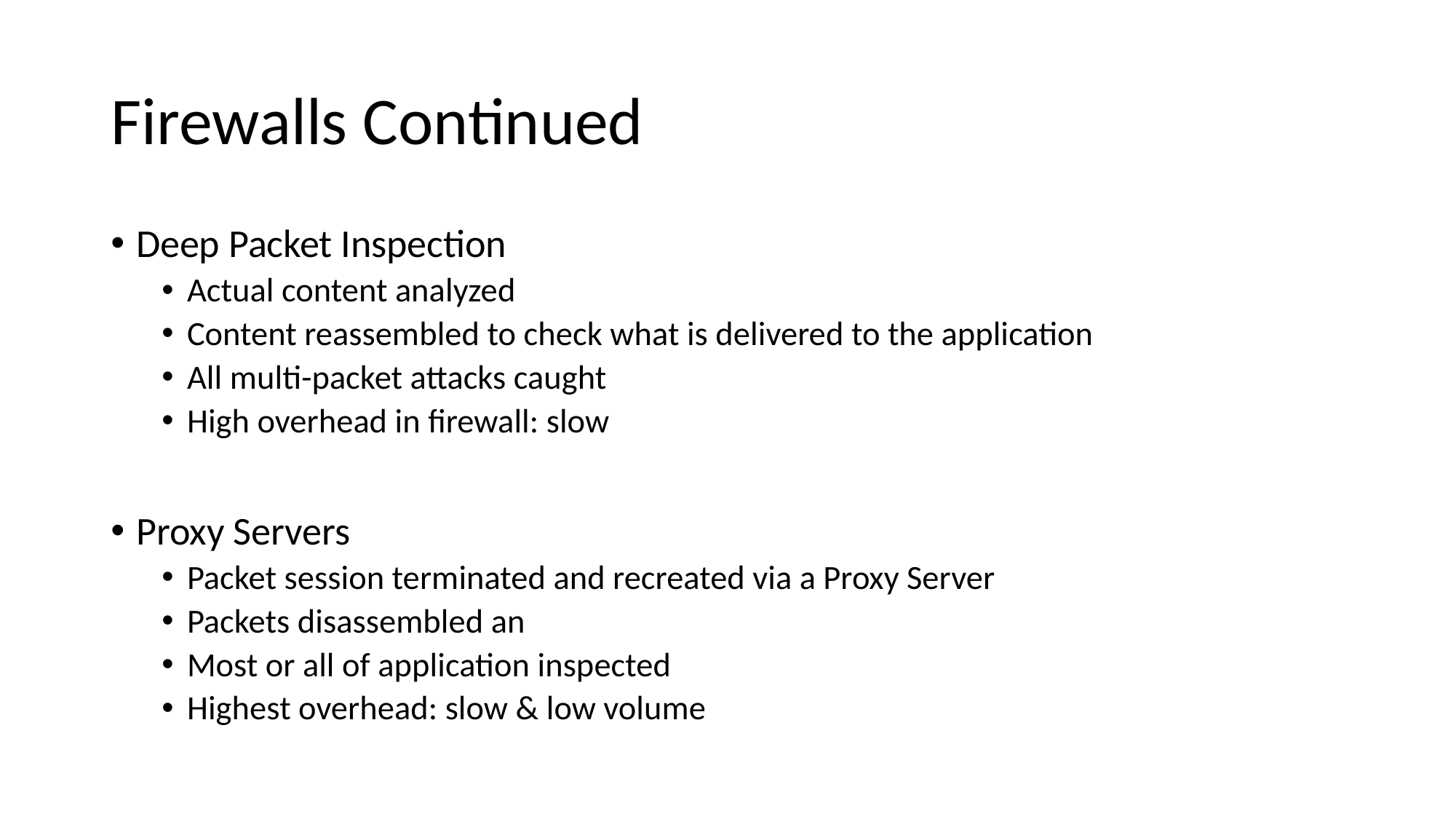

# Firewalls Continued
Deep Packet Inspection
Actual content analyzed
Content reassembled to check what is delivered to the application
All multi-packet attacks caught
High overhead in firewall: slow

Proxy Servers
Packet session terminated and recreated via a Proxy Server
Packets disassembled an
Most or all of application inspected
Highest overhead: slow & low volume